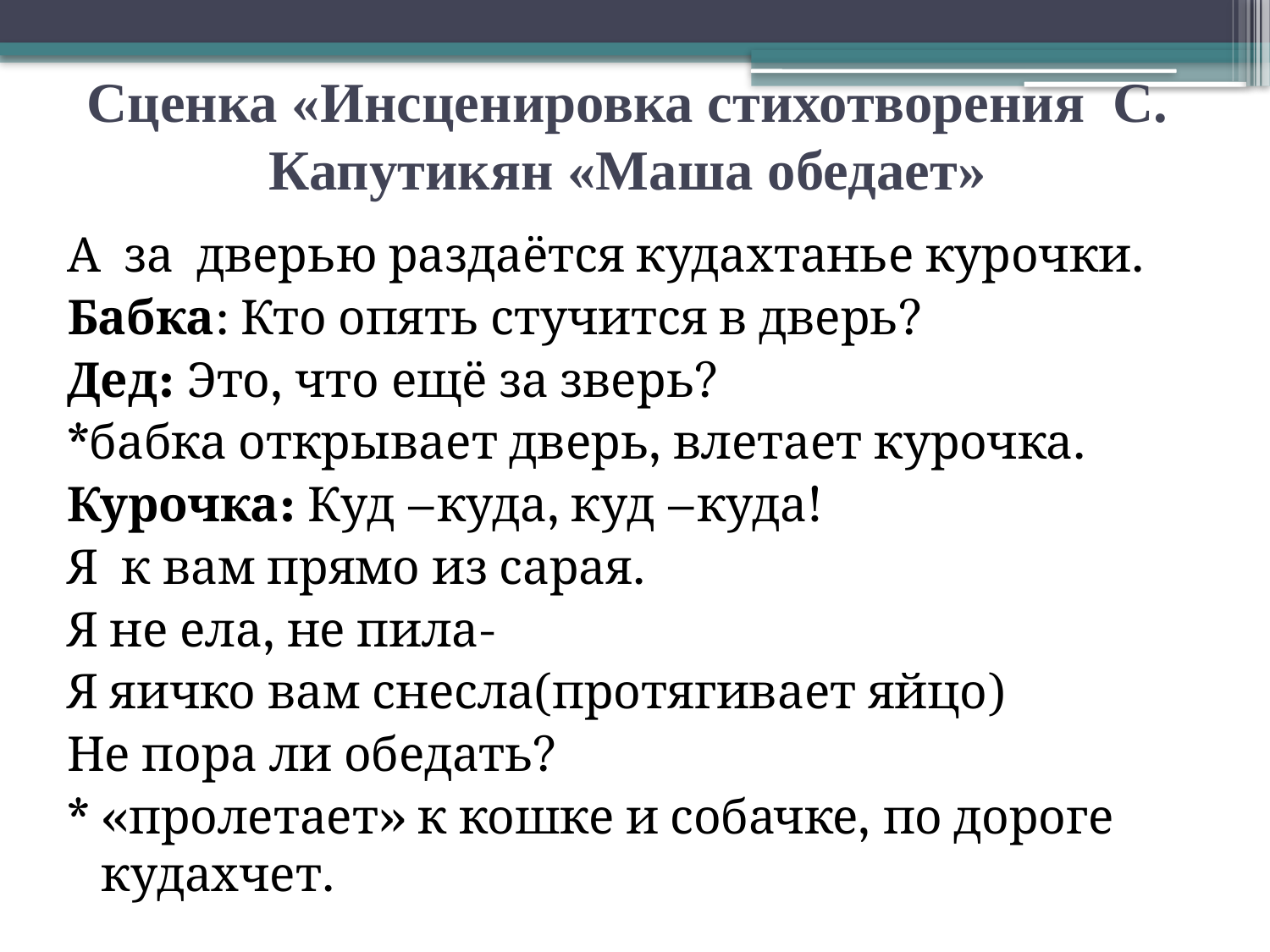

# Сценка «Инсценировка стихотворения  С. Капутикян «Маша обедает»
А  за  дверью раздаётся кудахтанье курочки.
Бабка: Кто опять стучится в дверь?
Дед: Это, что ещё за зверь?
*бабка открывает дверь, влетает курочка.
Курочка: Куд –куда, куд –куда!
Я  к вам прямо из сарая.
Я не ела, не пила-
Я яичко вам снесла(протягивает яйцо)
Не пора ли обедать?
* «пролетает» к кошке и собачке, по дороге кудахчет.